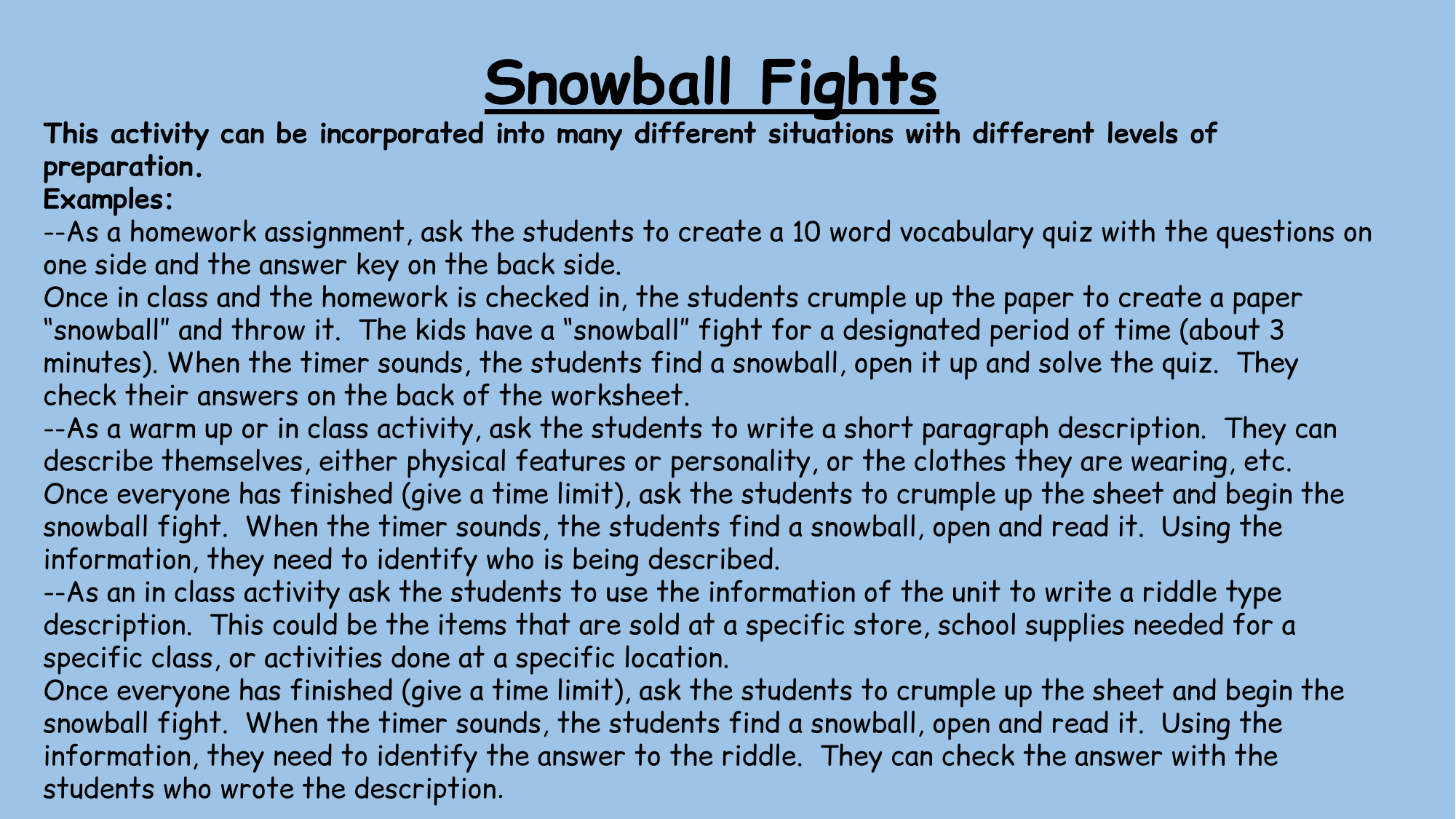

Snowball Fights
This activity can be incorporated into many different situations with different levels of preparation.
Examples:
--As a homework assignment, ask the students to create a 10 word vocabulary quiz with the questions on one side and the answer key on the back side.
Once in class and the homework is checked in, the students crumple up the paper to create a paper “snowball” and throw it.  The kids have a “snowball” fight for a designated period of time (about 3 minutes). When the timer sounds, the students find a snowball, open it up and solve the quiz.  They check their answers on the back of the worksheet.
--As a warm up or in class activity, ask the students to write a short paragraph description.  They can describe themselves, either physical features or personality, or the clothes they are wearing, etc.
Once everyone has finished (give a time limit), ask the students to crumple up the sheet and begin the snowball fight.  When the timer sounds, the students find a snowball, open and read it.  Using the information, they need to identify who is being described.
--As an in class activity ask the students to use the information of the unit to write a riddle type description.  This could be the items that are sold at a specific store, school supplies needed for a specific class, or activities done at a specific location.
Once everyone has finished (give a time limit), ask the students to crumple up the sheet and begin the snowball fight.  When the timer sounds, the students find a snowball, open and read it.  Using the information, they need to identify the answer to the riddle.  They can check the answer with the students who wrote the description.